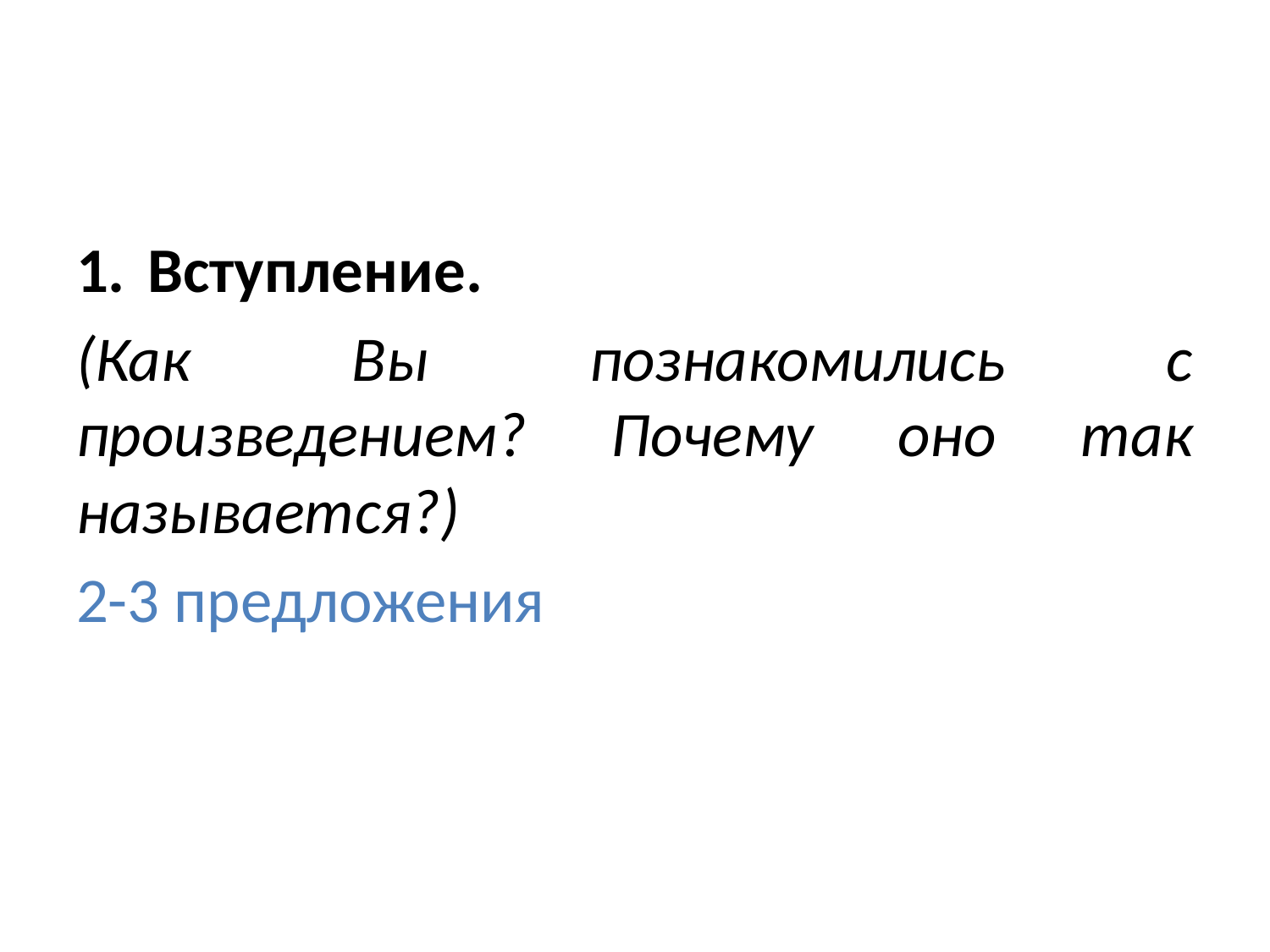

#
Вступление.
(Как Вы познакомились с произведением? Почему оно так называется?)
2-3 предложения